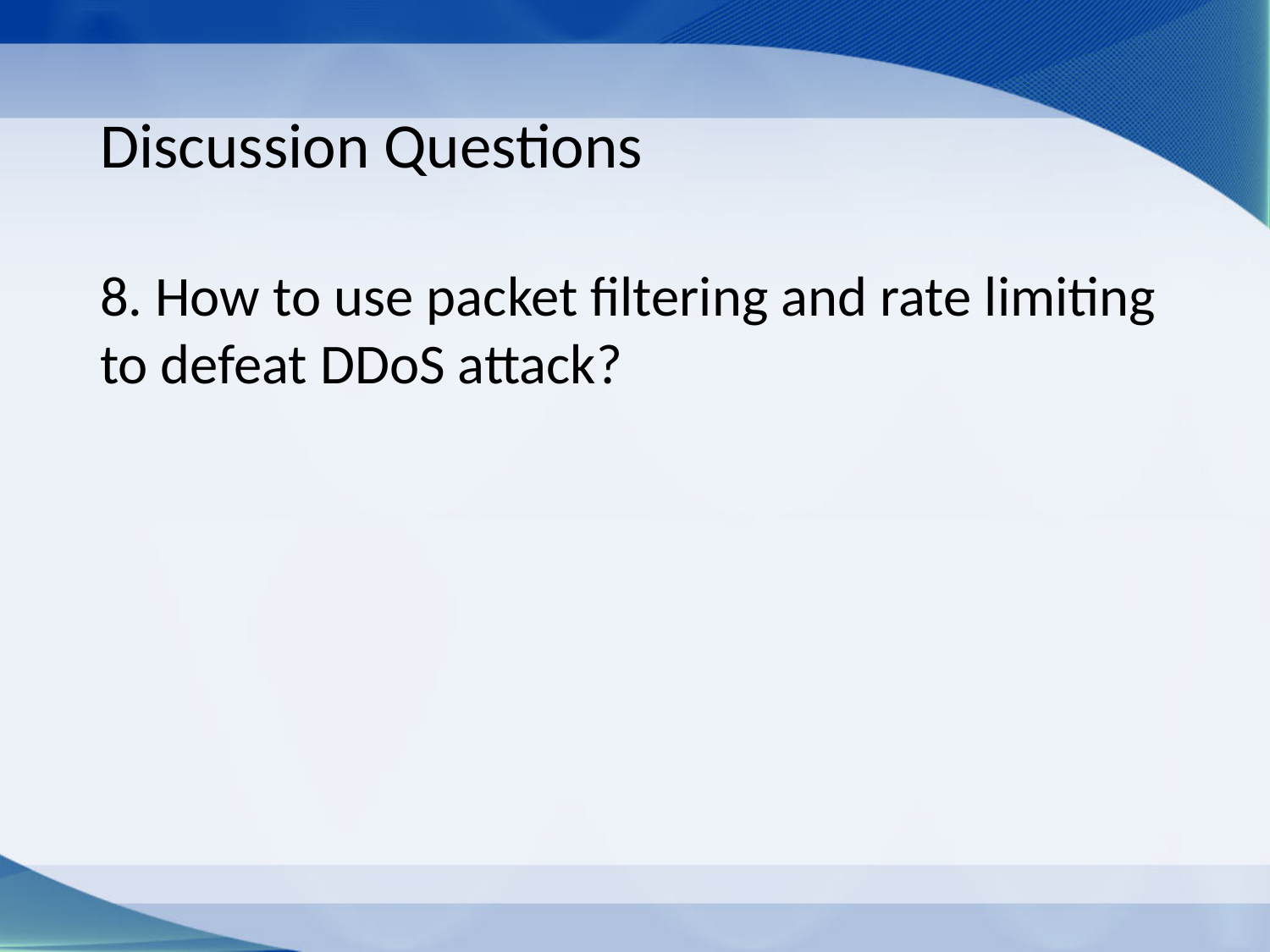

# Discussion Questions
8. How to use packet filtering and rate limiting to defeat DDoS attack?